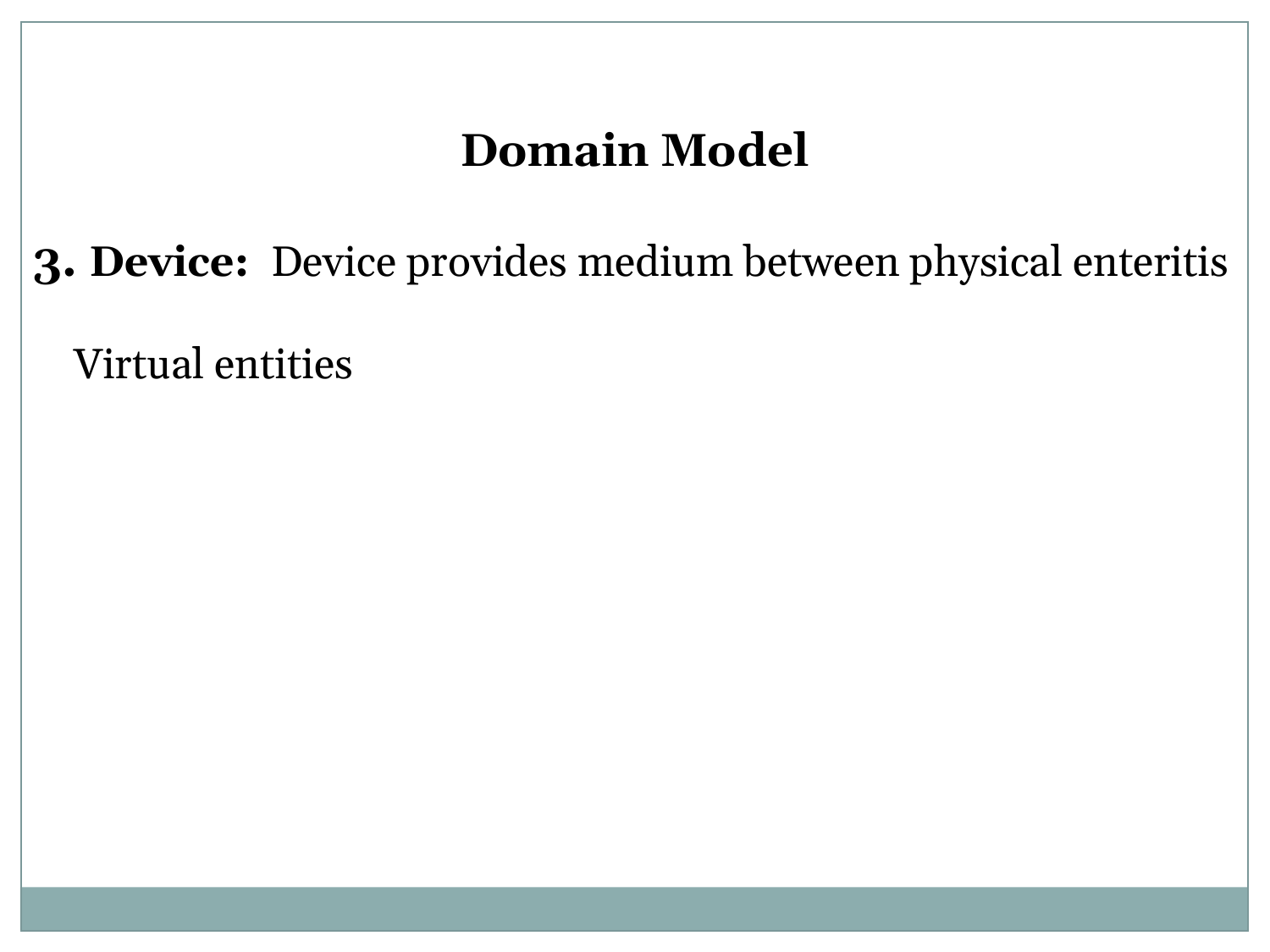

Domain Model
3. Device:  Device provides medium between physical enteritis     Virtual entities